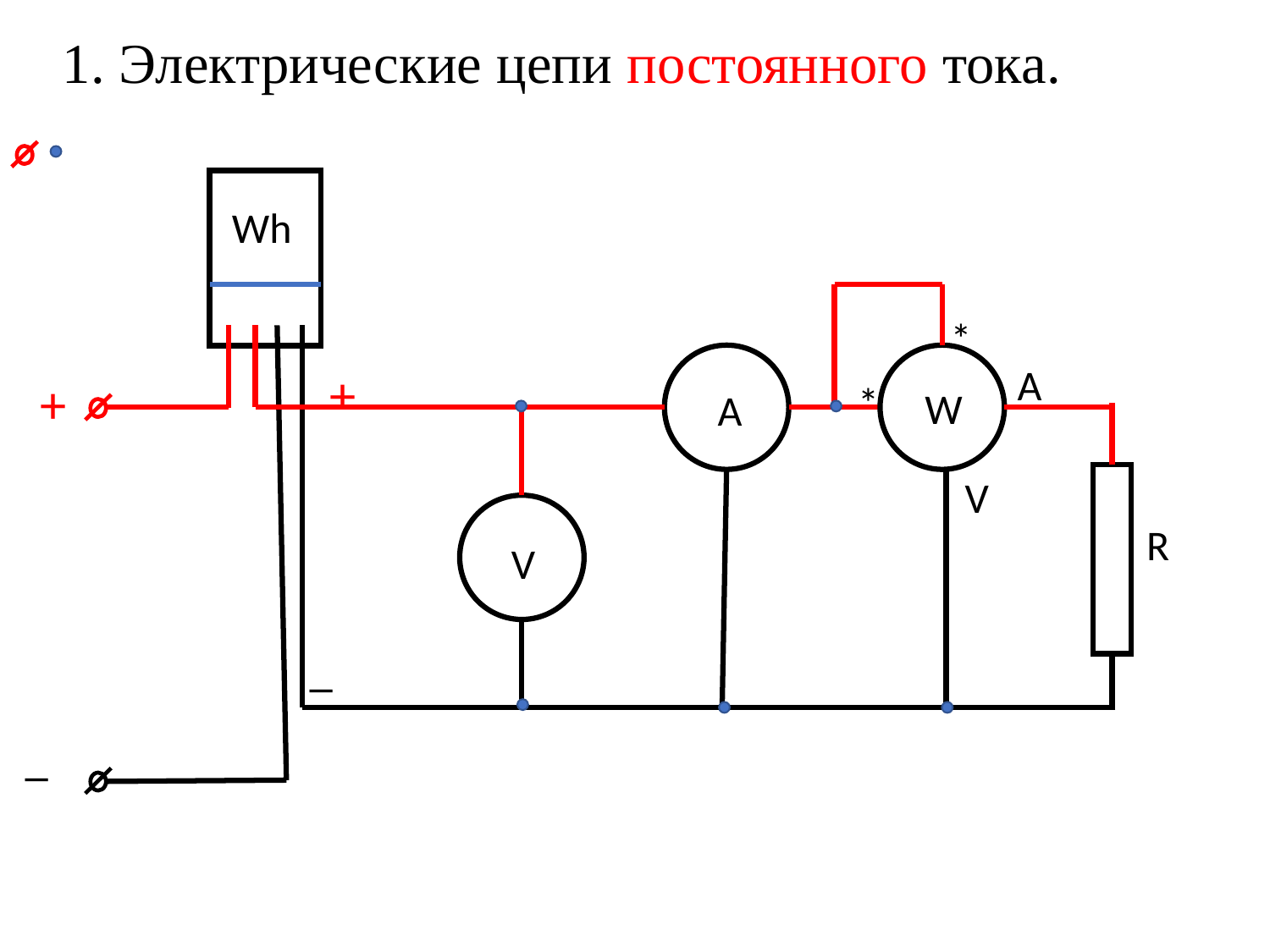

1. Электрические цепи постоянного тока.

Wh
*

A
+
+
*
W
A

V

R
V
 ৷

 ৷